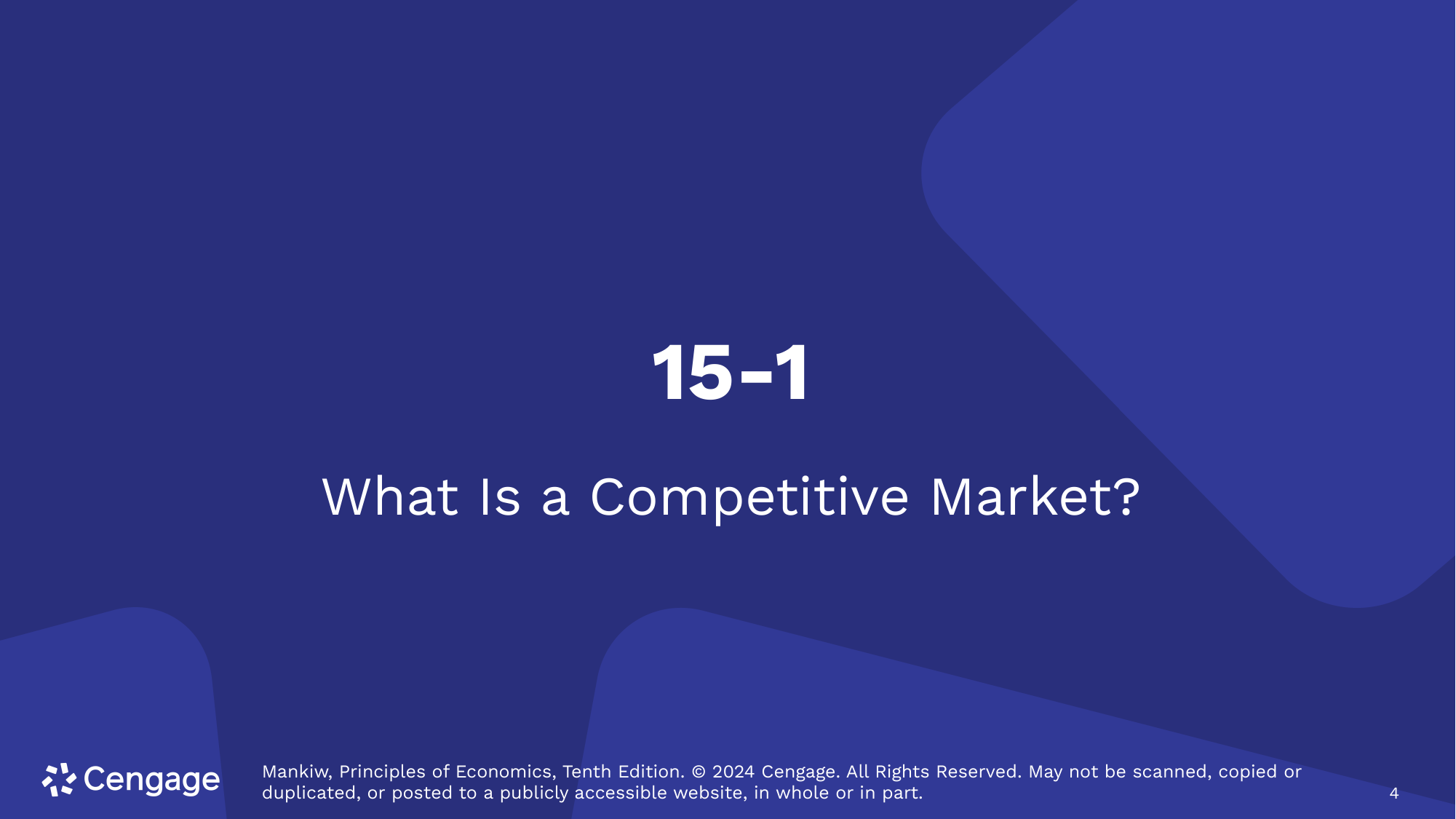

# 15-1
What Is a Competitive Market?